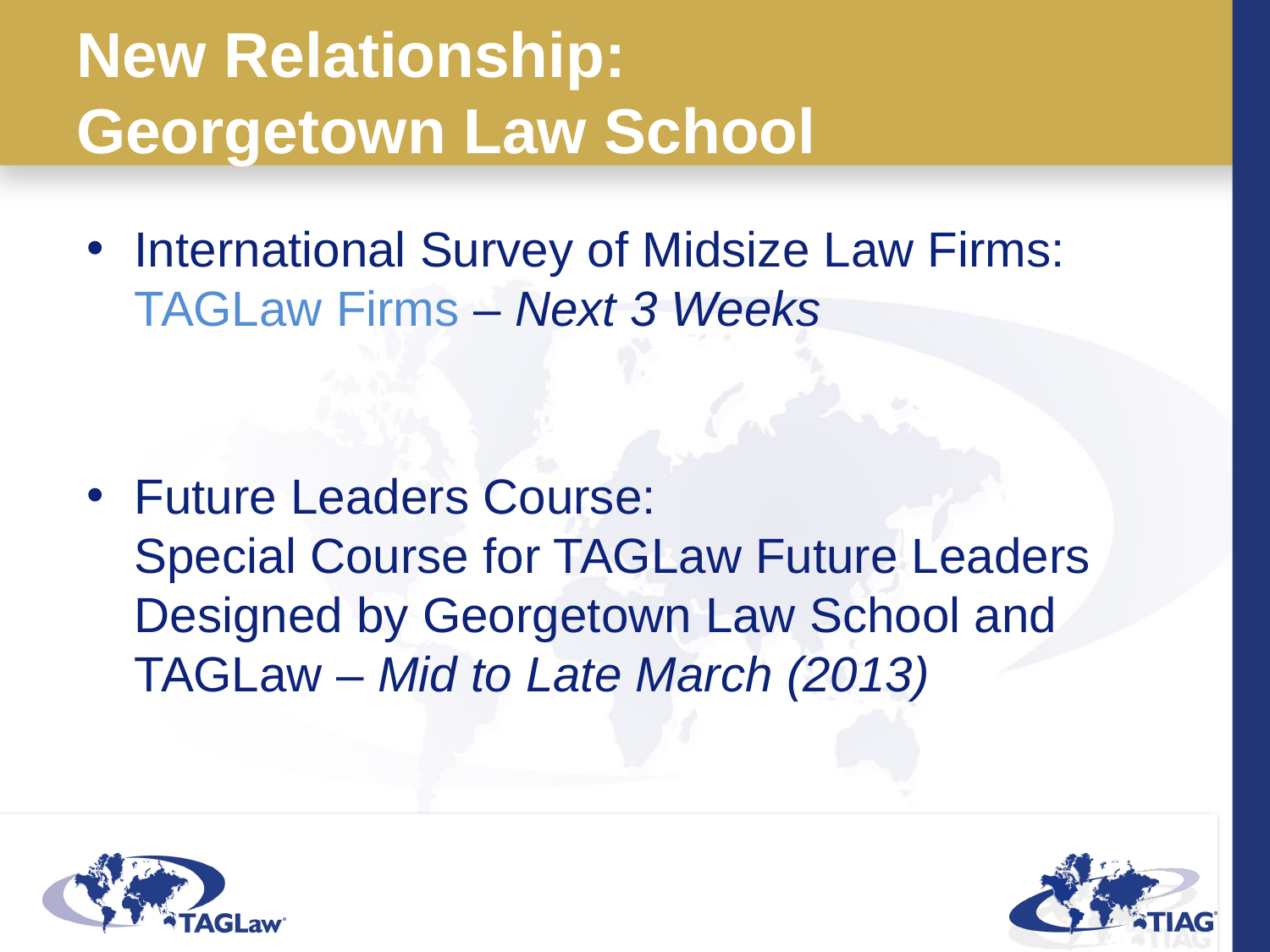

# New Relationship: Georgetown Law School
International Survey of Midsize Law Firms:
TAGLaw Firms – Next 3 Weeks
Future Leaders Course:
Special Course for TAGLaw Future Leaders
Designed by Georgetown Law School and
TAGLaw – Mid to Late March (2013)